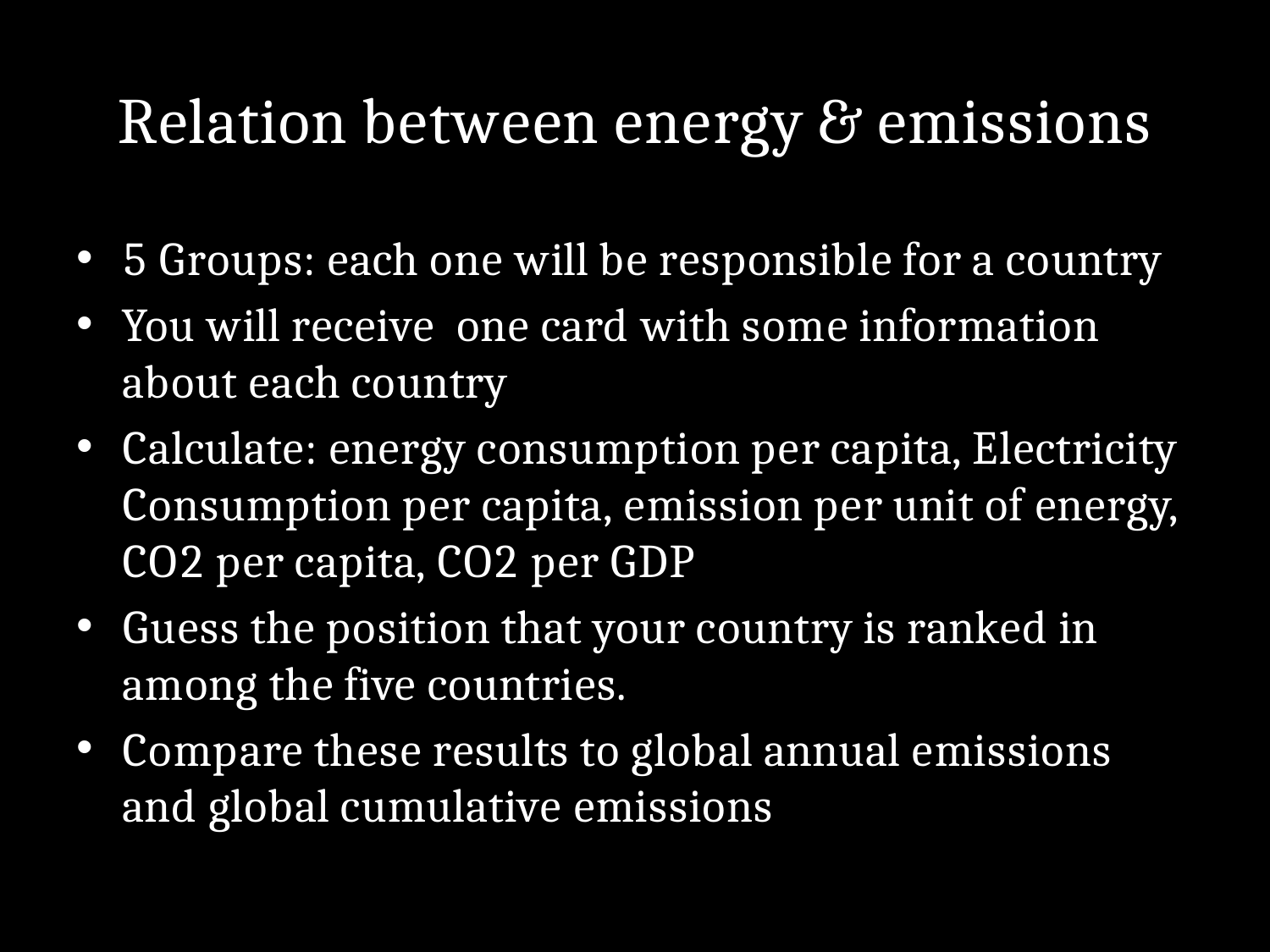

# Relation between energy & emissions
5 Groups: each one will be responsible for a country
You will receive  one card with some information about each country
Calculate: energy consumption per capita, Electricity Consumption per capita, emission per unit of energy, CO2 per capita, CO2 per GDP
Guess the position that your country is ranked in among the five countries.
Compare these results to global annual emissions and global cumulative emissions